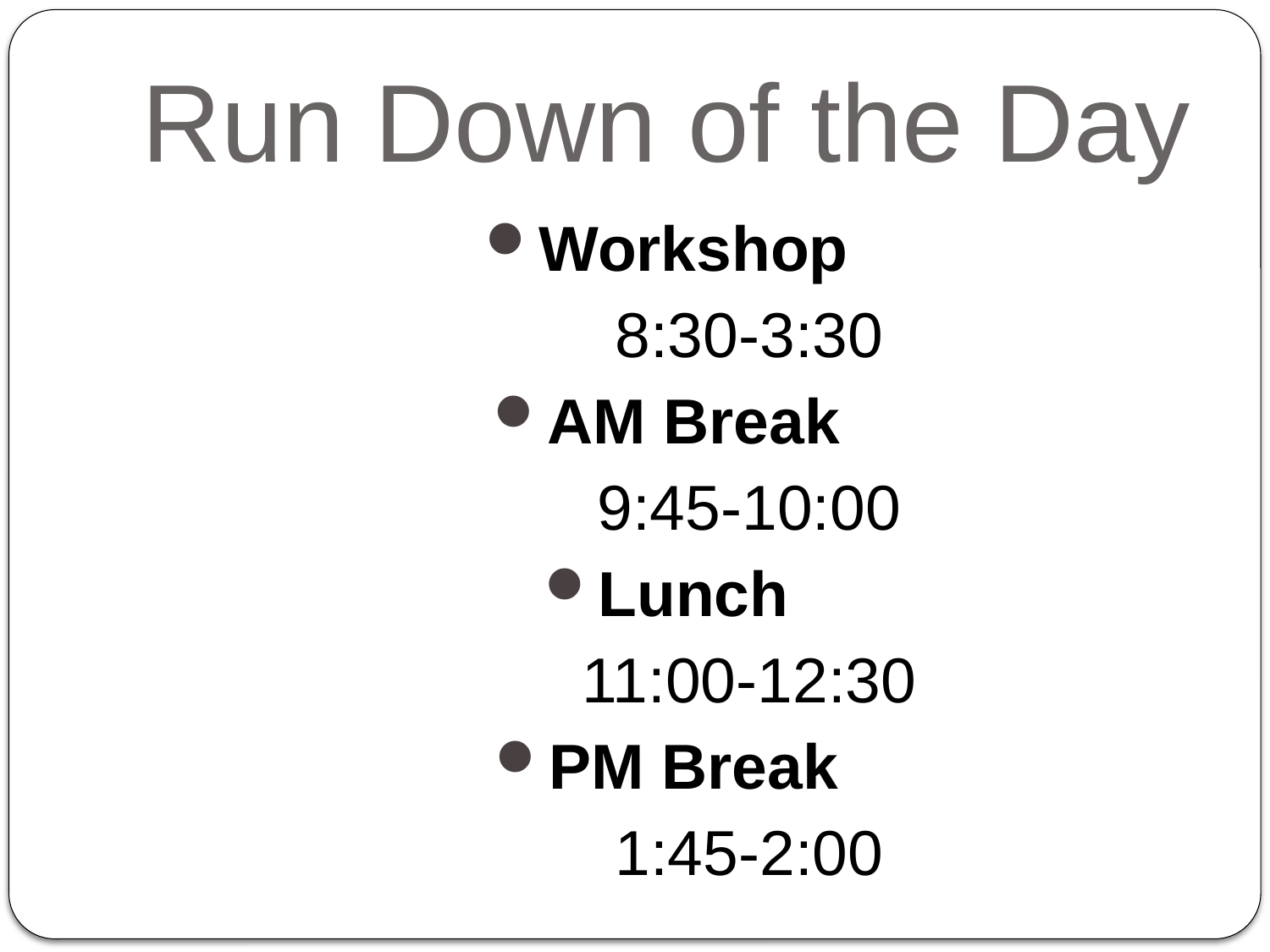

# Run Down of the Day
Workshop
		8:30-3:30
AM Break
		9:45-10:00
Lunch
		11:00-12:30
PM Break
		1:45-2:00